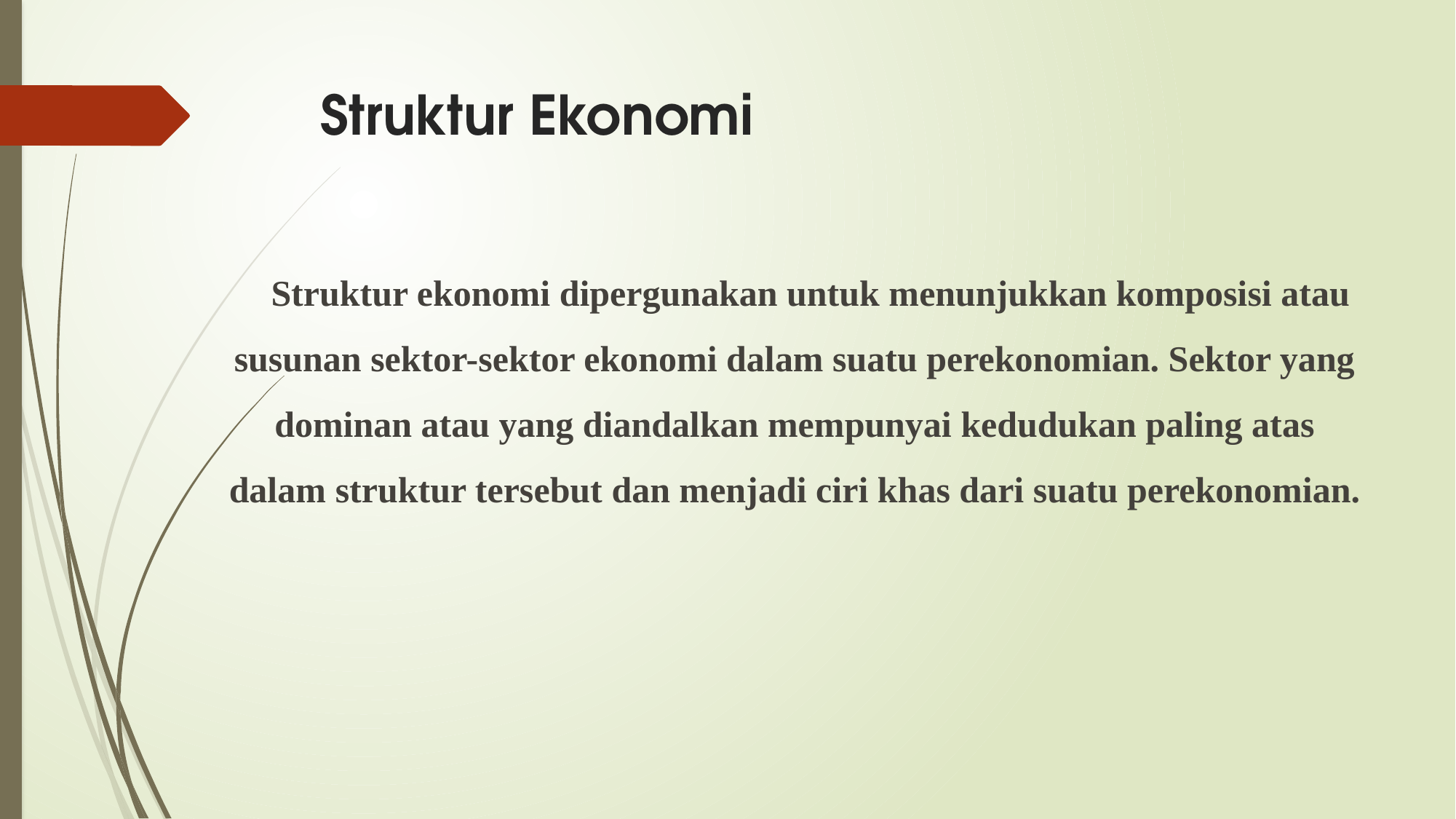

# Struktur Ekonomi
Struktur ekonomi dipergunakan untuk menunjukkan komposisi atau susunan sektor-sektor ekonomi dalam suatu perekonomian. Sektor yang dominan atau yang diandalkan mempunyai kedudukan paling atas dalam struktur tersebut dan menjadi ciri khas dari suatu perekonomian.